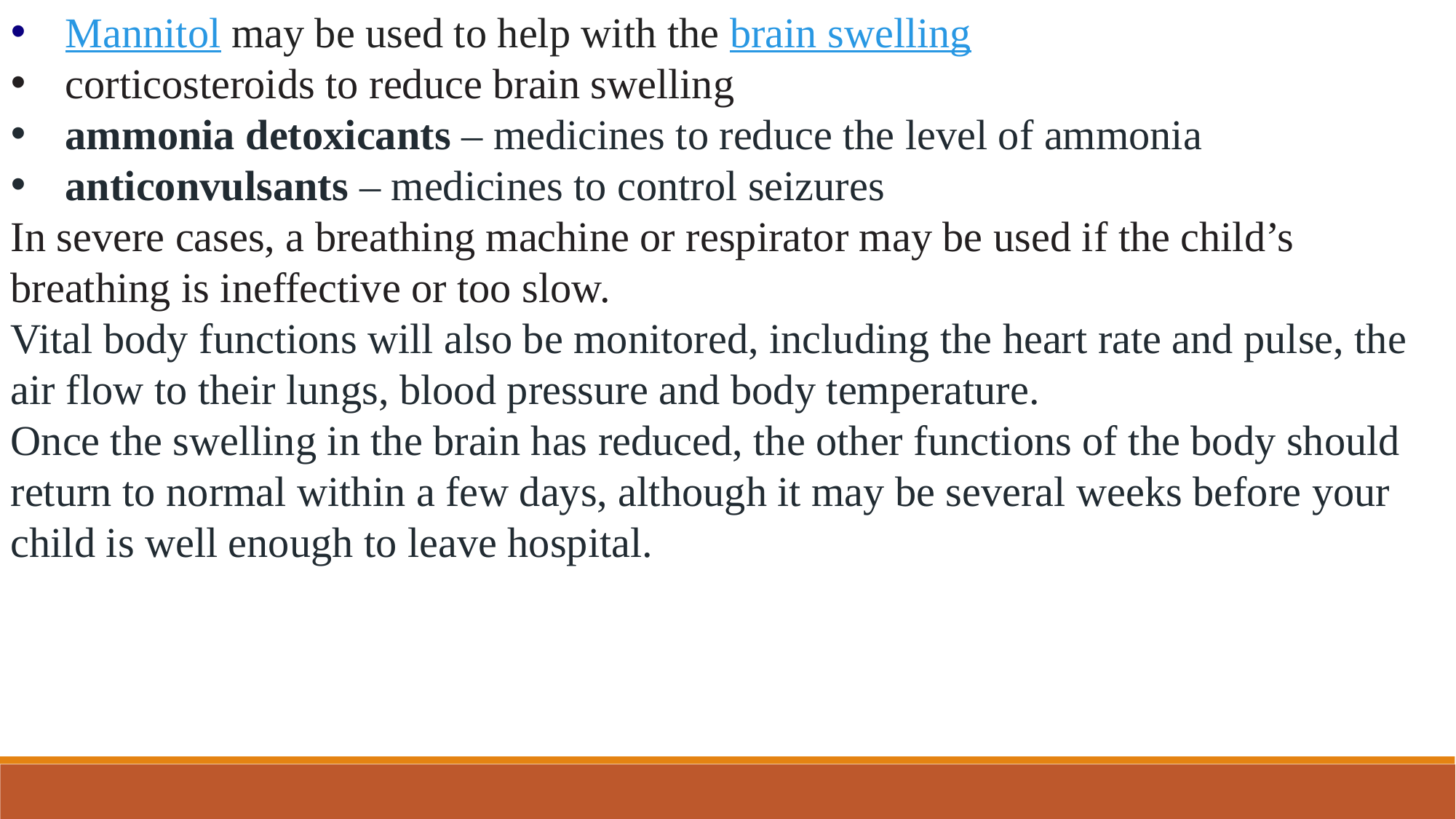

Mannitol may be used to help with the brain swelling
corticosteroids to reduce brain swelling
ammonia detoxicants – medicines to reduce the level of ammonia
anticonvulsants – medicines to control seizures
In severe cases, a breathing machine or respirator may be used if the child’s breathing is ineffective or too slow.
Vital body functions will also be monitored, including the heart rate and pulse, the air flow to their lungs, blood pressure and body temperature.
Once the swelling in the brain has reduced, the other functions of the body should return to normal within a few days, although it may be several weeks before your child is well enough to leave hospital.